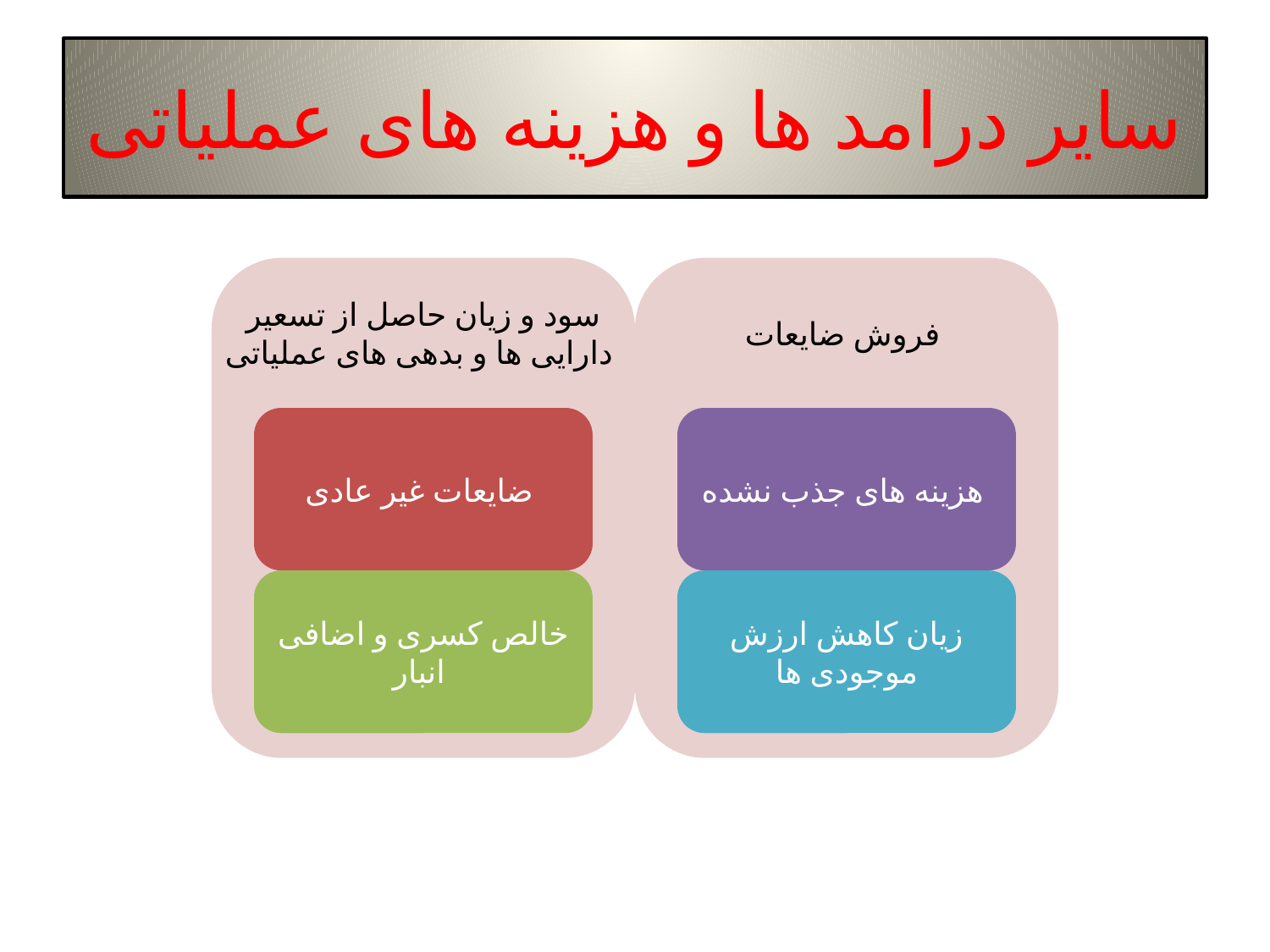

# سایر درامد ها و هزینه های عملیاتی

سود و زیان حاصل از تسعیر دارایی ها و بدهی های عملیاتی
ضایعات غیر عادی
خالص کسری و اضافی انبار
فروش ضایعات
هزینه های جذب نشده
زیان کاهش ارزش موجودی ها